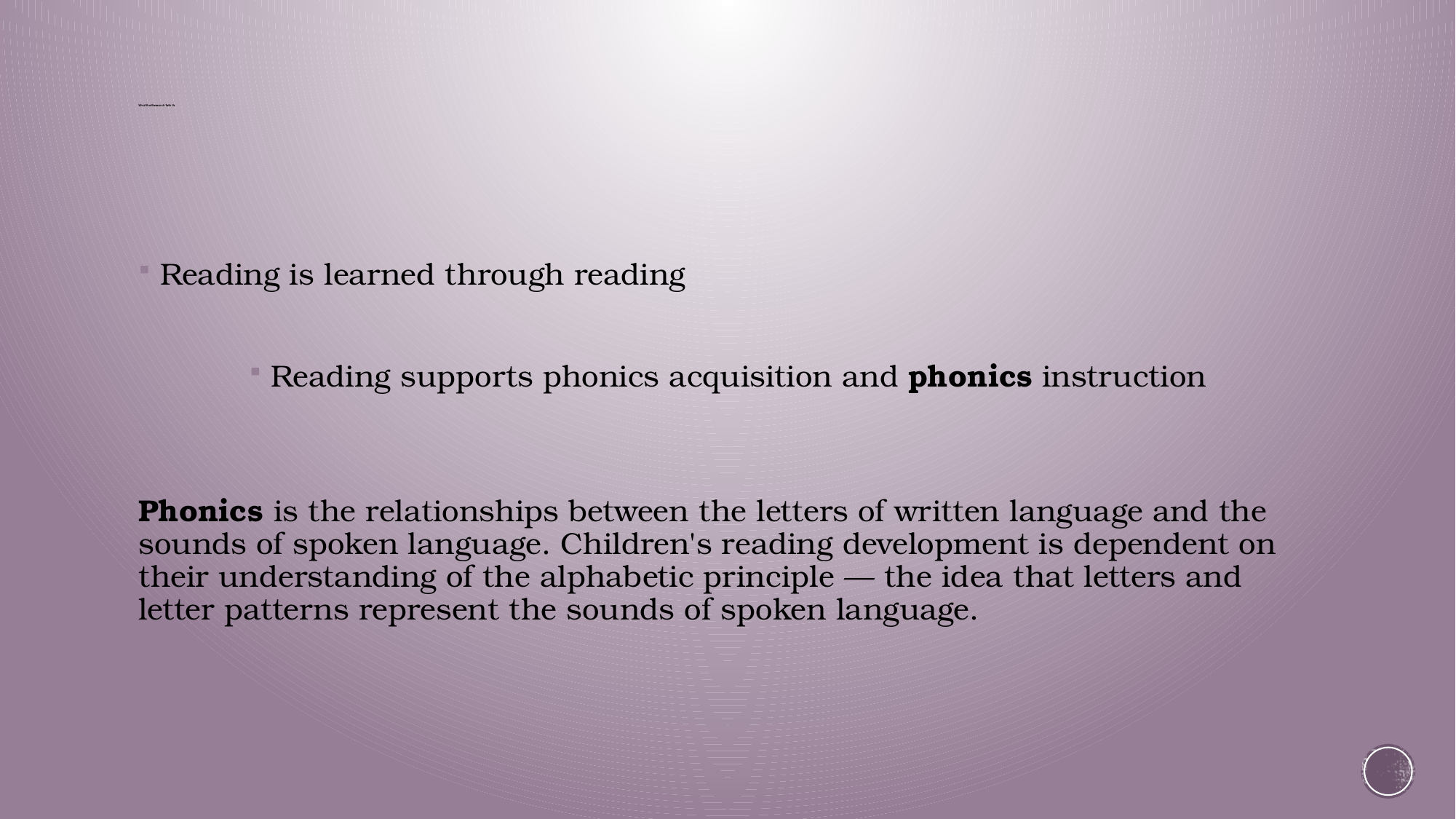

# What the Research Tells Us
Reading is learned through reading

Reading supports phonics acquisition and phonics instruction

Phonics is the relationships between the letters of written language and the sounds of spoken language. Children's reading development is dependent on their understanding of the alphabetic principle — the idea that letters and letter patterns represent the sounds of spoken language.